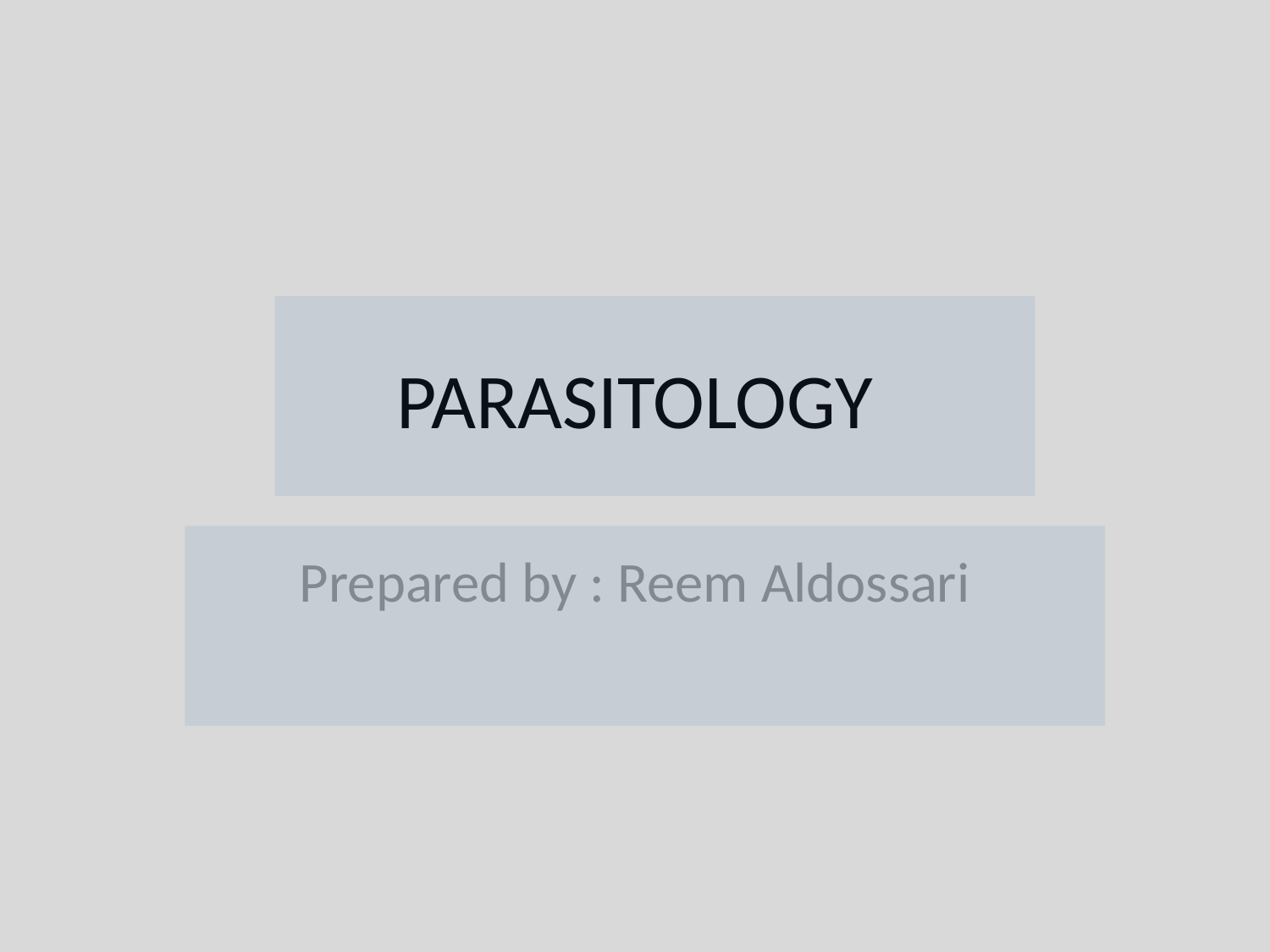

# PARASITOLOGY

Prepared by : Reem Aldossari